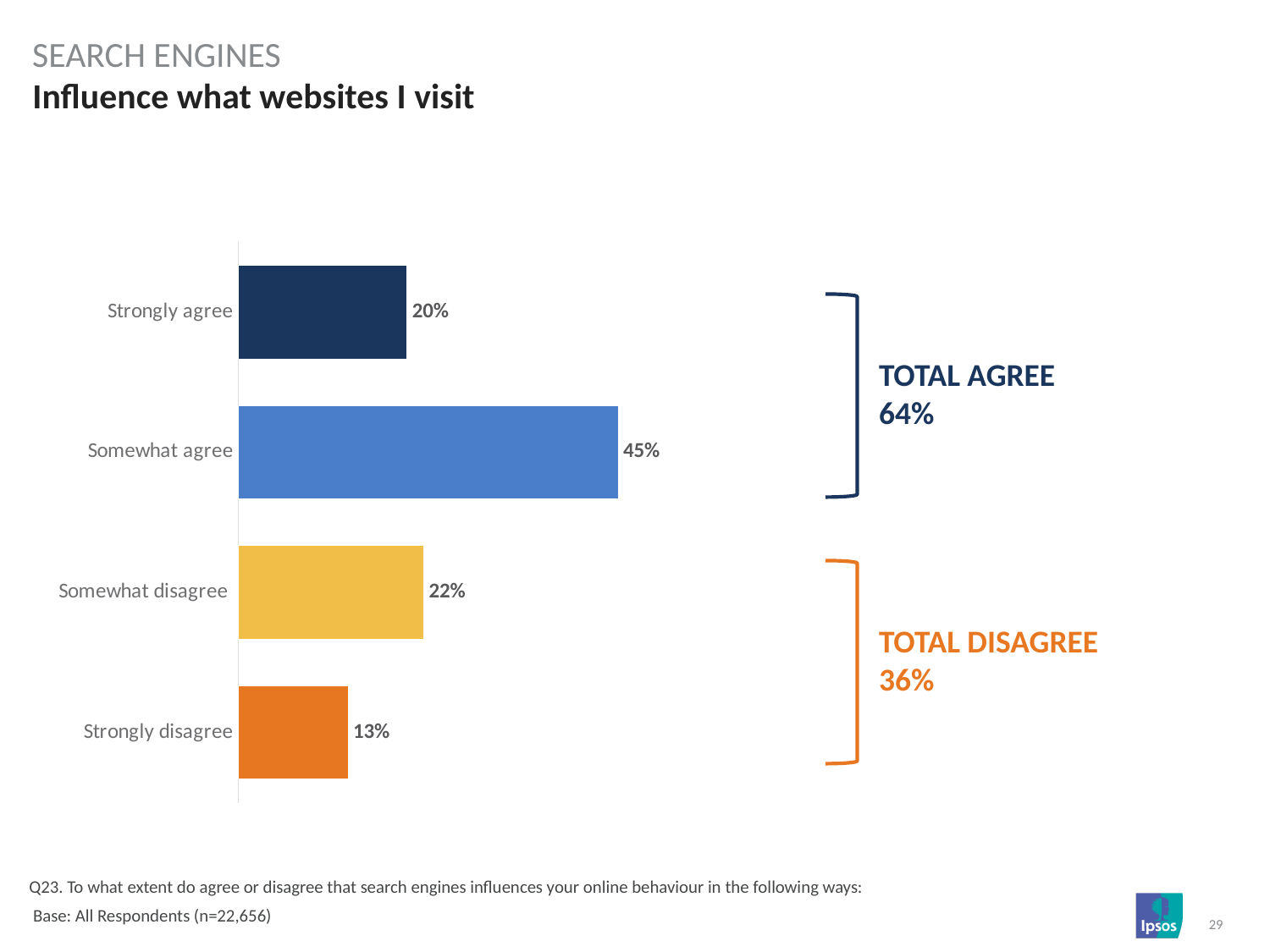

SEARCH ENGINES
# Influence what websites I visit

### Chart

| Category | Column1 |
|---|---|
| Strongly agree | 0.2 |
| Somewhat agree | 0.45 |
| Somewhat disagree  | 0.22 |
| Strongly disagree | 0.13 |
TOTAL AGREE
64%

TOTAL DISAGREE
36%
Q23. To what extent do agree or disagree that search engines influences your online behaviour in the following ways:
 Base: All Respondents (n=22,656)